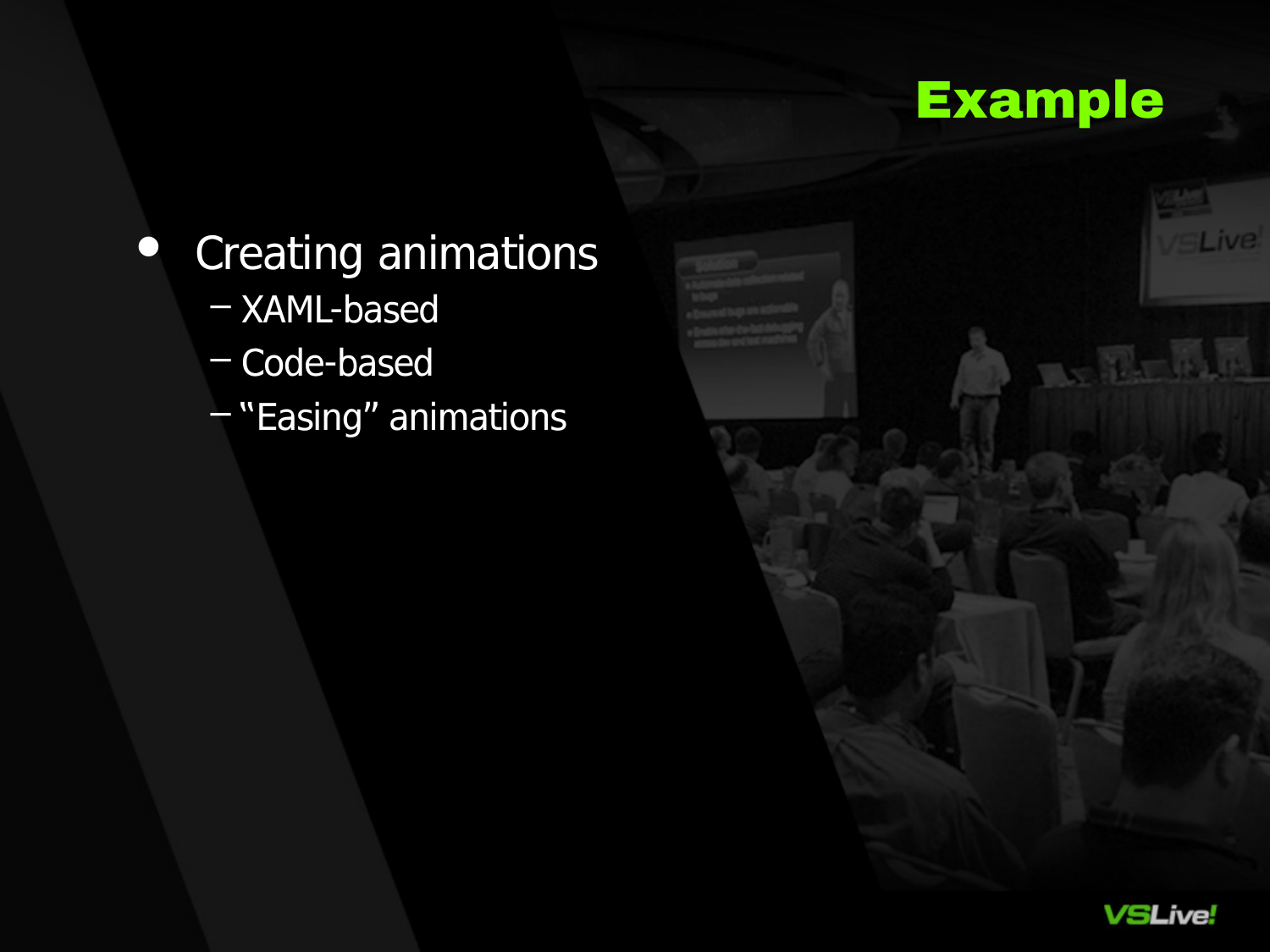

# Example
Creating animations
XAML-based
Code-based
“Easing” animations